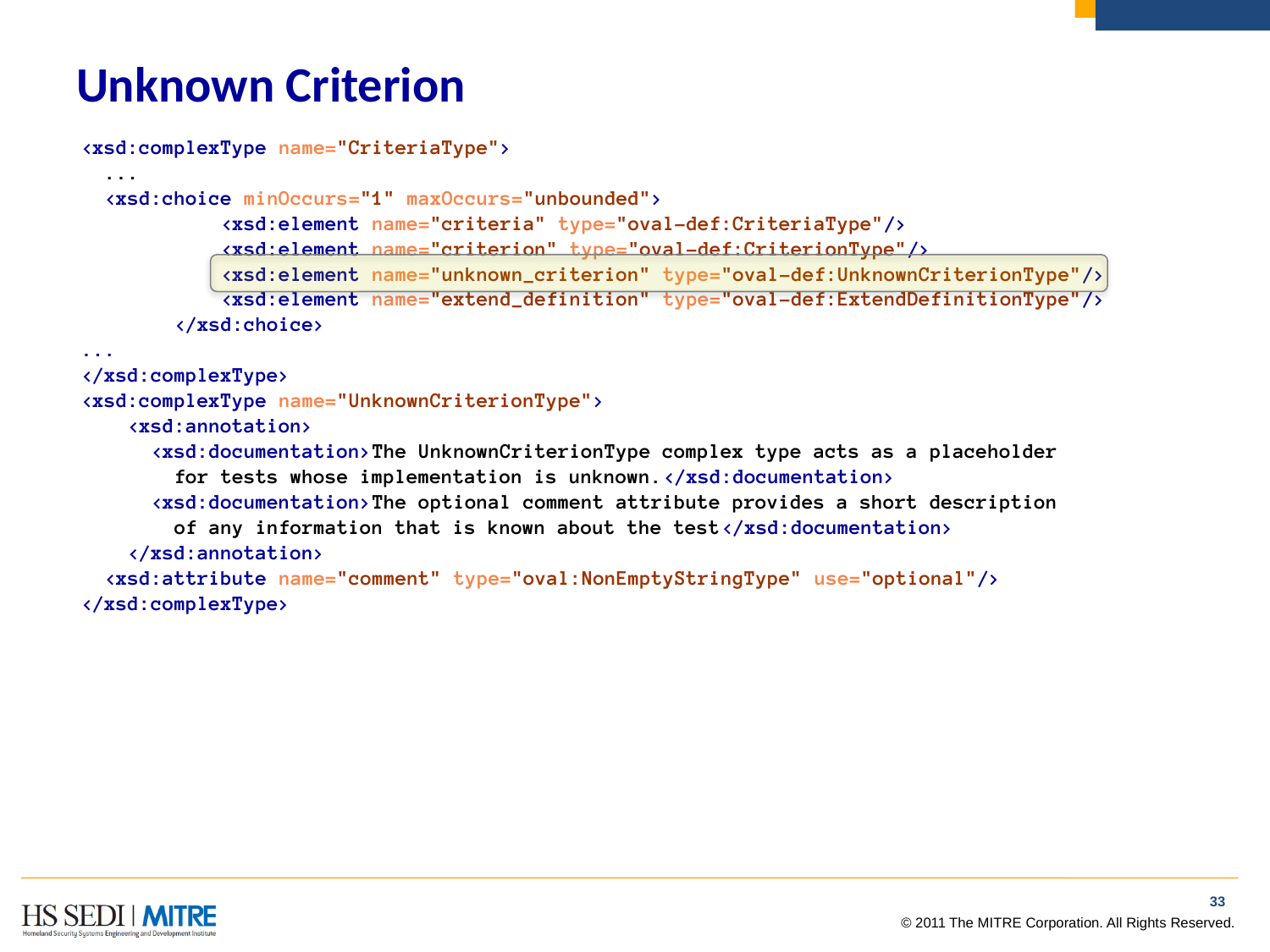

# Unknown Criterion
<xsd:complexType name="CriteriaType">
  ...
  <xsd:choice minOccurs="1" maxOccurs="unbounded">
            <xsd:element name="criteria" type="oval-def:CriteriaType"/>
            <xsd:element name="criterion" type="oval-def:CriterionType"/>
            <xsd:element name="unknown_criterion" type="oval-def:UnknownCriterionType"/>
            <xsd:element name="extend_definition" type="oval-def:ExtendDefinitionType"/>
        </xsd:choice>
...
</xsd:complexType>
<xsd:complexType name="UnknownCriterionType">
    <xsd:annotation>
      <xsd:documentation>The UnknownCriterionType complex type acts as a placeholder
        for tests whose implementation is unknown.</xsd:documentation>
      <xsd:documentation>The optional comment attribute provides a short description
        of any information that is known about the test</xsd:documentation>
    </xsd:annotation>
  <xsd:attribute name="comment" type="oval:NonEmptyStringType" use="optional"/>
</xsd:complexType>

33